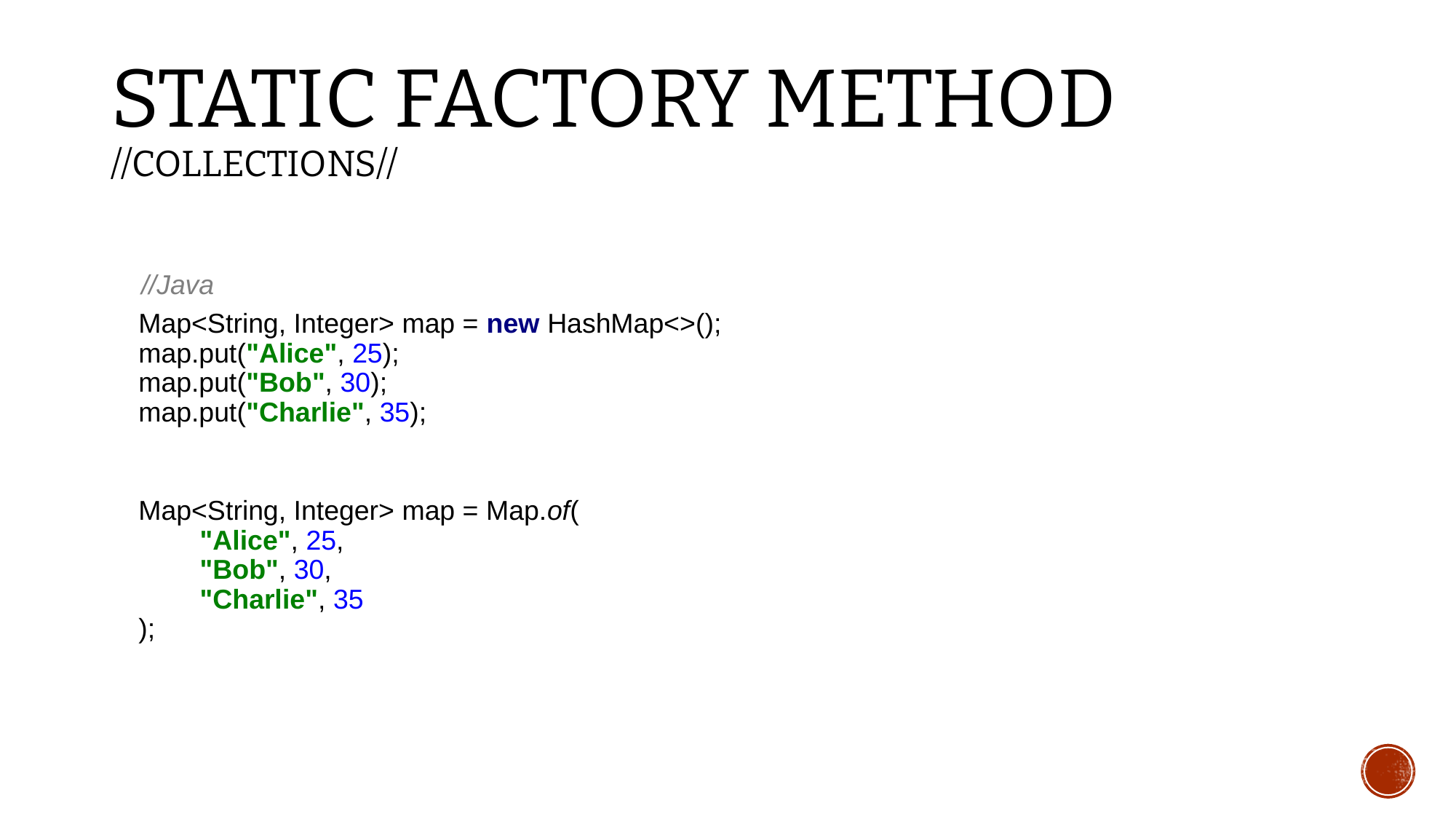

# Static factory method //Collections//

Map<String, Integer> map = new HashMap<>();
map.put("Alice", 25);
map.put("Bob", 30);
map.put("Charlie", 35);

Map<String, Integer> map = Map.of(
        "Alice", 25,
        "Bob", 30,
        "Charlie", 35
);

//Java